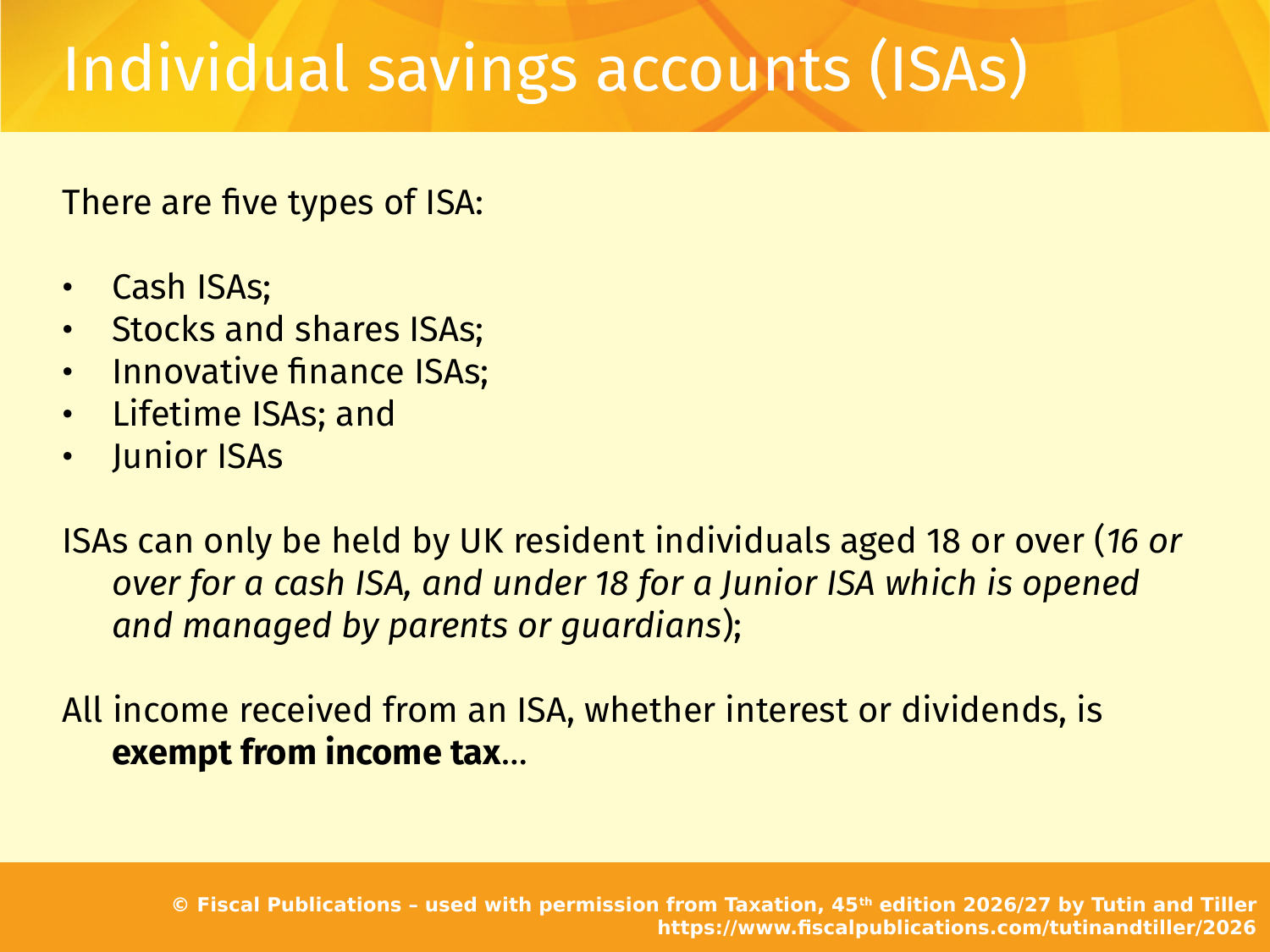

# Individual savings accounts (ISAs)

There are five types of ISA:

•	Cash ISAs;
•	Stocks and shares ISAs;
•	Innovative finance ISAs;
•	Lifetime ISAs; and
•	Junior ISAs

ISAs can only be held by UK resident individuals aged 18 or over (16 or over for a cash ISA, and under 18 for a Junior ISA which is opened and managed by parents or guardians);

All income received from an ISA, whether interest or dividends, is exempt from income tax…